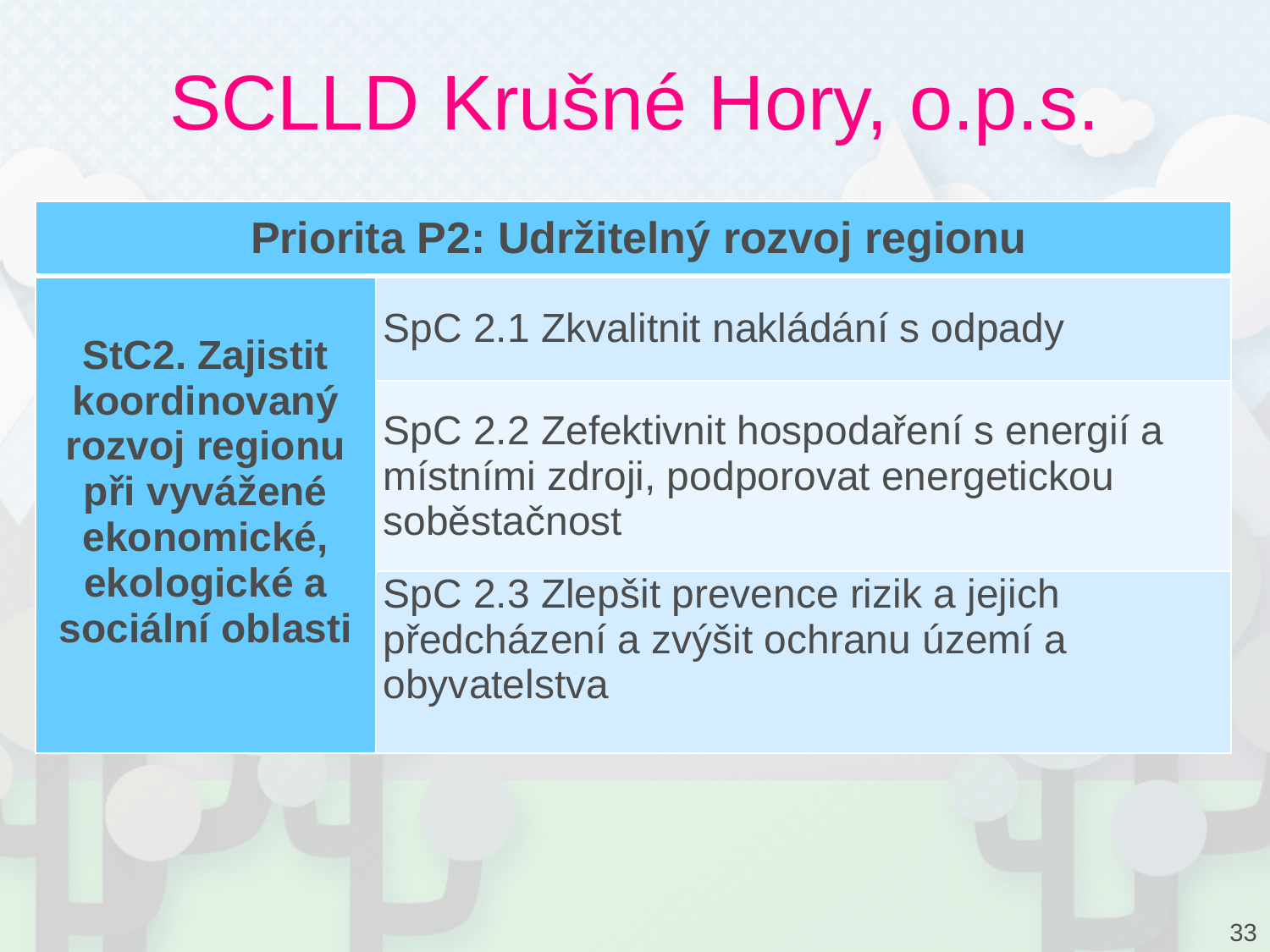

# SCLLD Krušné Hory, o.p.s.

| Priorita P2: Udržitelný rozvoj regionu |  |
| --- | --- |
| StC2. Zajistit koordinovaný rozvoj regionu při vyvážené ekonomické, ekologické a sociální oblasti | SpC 2.1 Zkvalitnit nakládání s odpady |
|  | SpC 2.2 Zefektivnit hospodaření s energií a místními zdroji, podporovat energetickou soběstačnost |
|  | SpC 2.3 Zlepšit prevence rizik a jejich předcházení a zvýšit ochranu území a obyvatelstva |
33